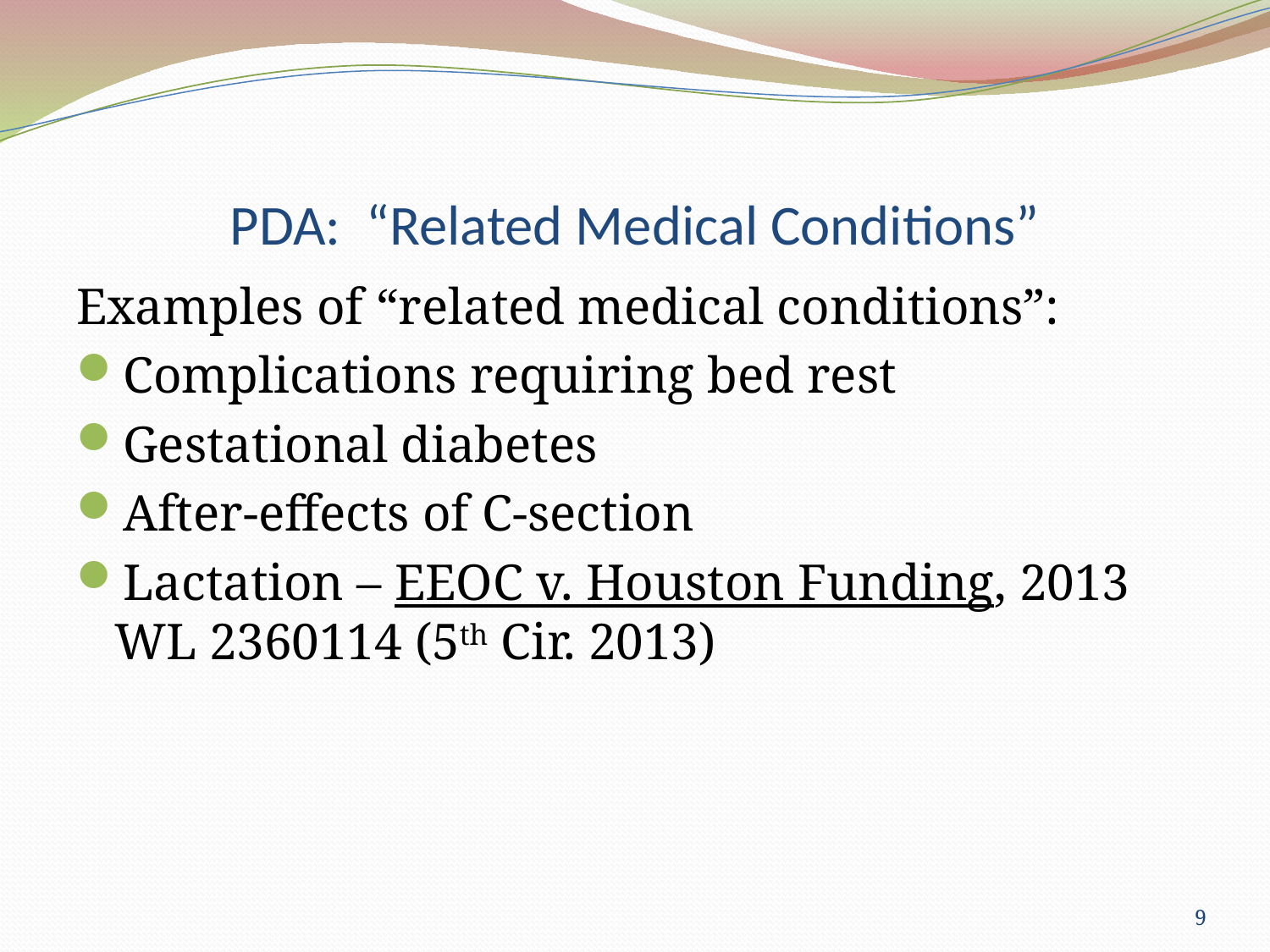

# PDA:  “Related Medical Conditions”
Examples of “related medical conditions”:
Complications requiring bed rest
Gestational diabetes
After-effects of C-section
Lactation – EEOC v. Houston Funding, 2013 WL 2360114 (5th Cir. 2013)

9